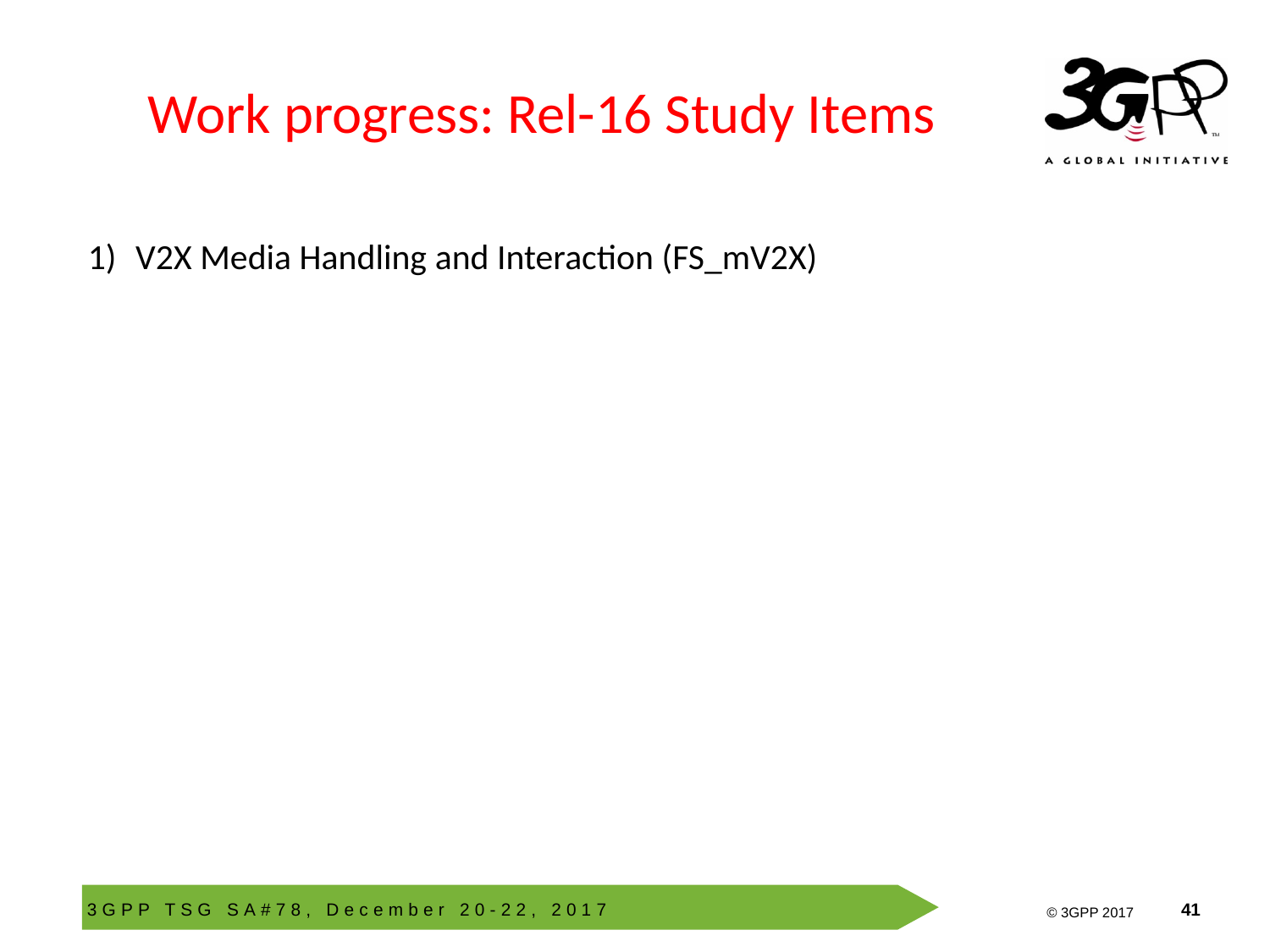

# Work progress: Rel-16 Study Items
V2X Media Handling and Interaction (FS_mV2X)